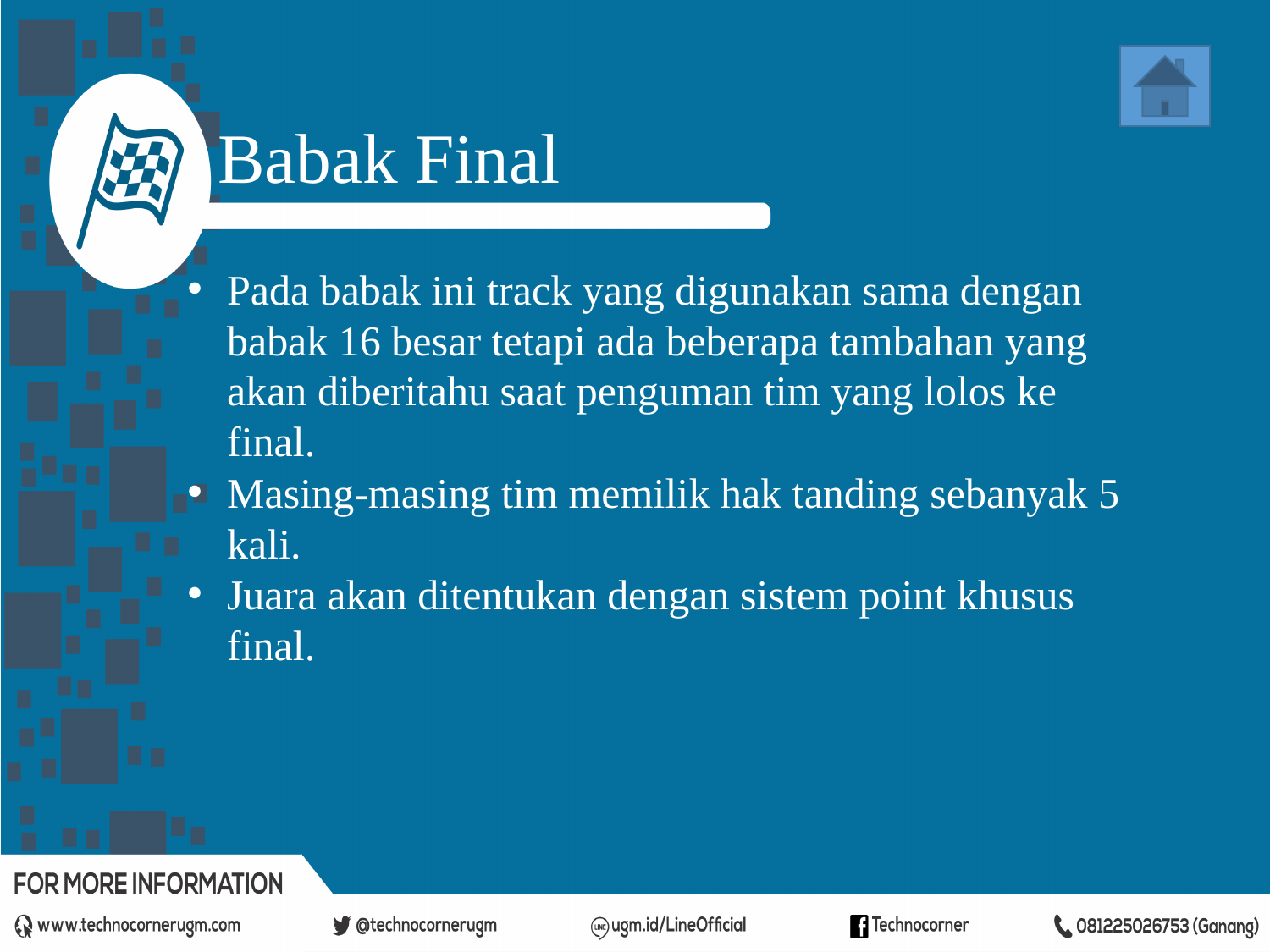

Babak Final
Pada babak ini track yang digunakan sama dengan babak 16 besar tetapi ada beberapa tambahan yang akan diberitahu saat penguman tim yang lolos ke final.
Masing-masing tim memilik hak tanding sebanyak 5 kali.
Juara akan ditentukan dengan sistem point khusus final.